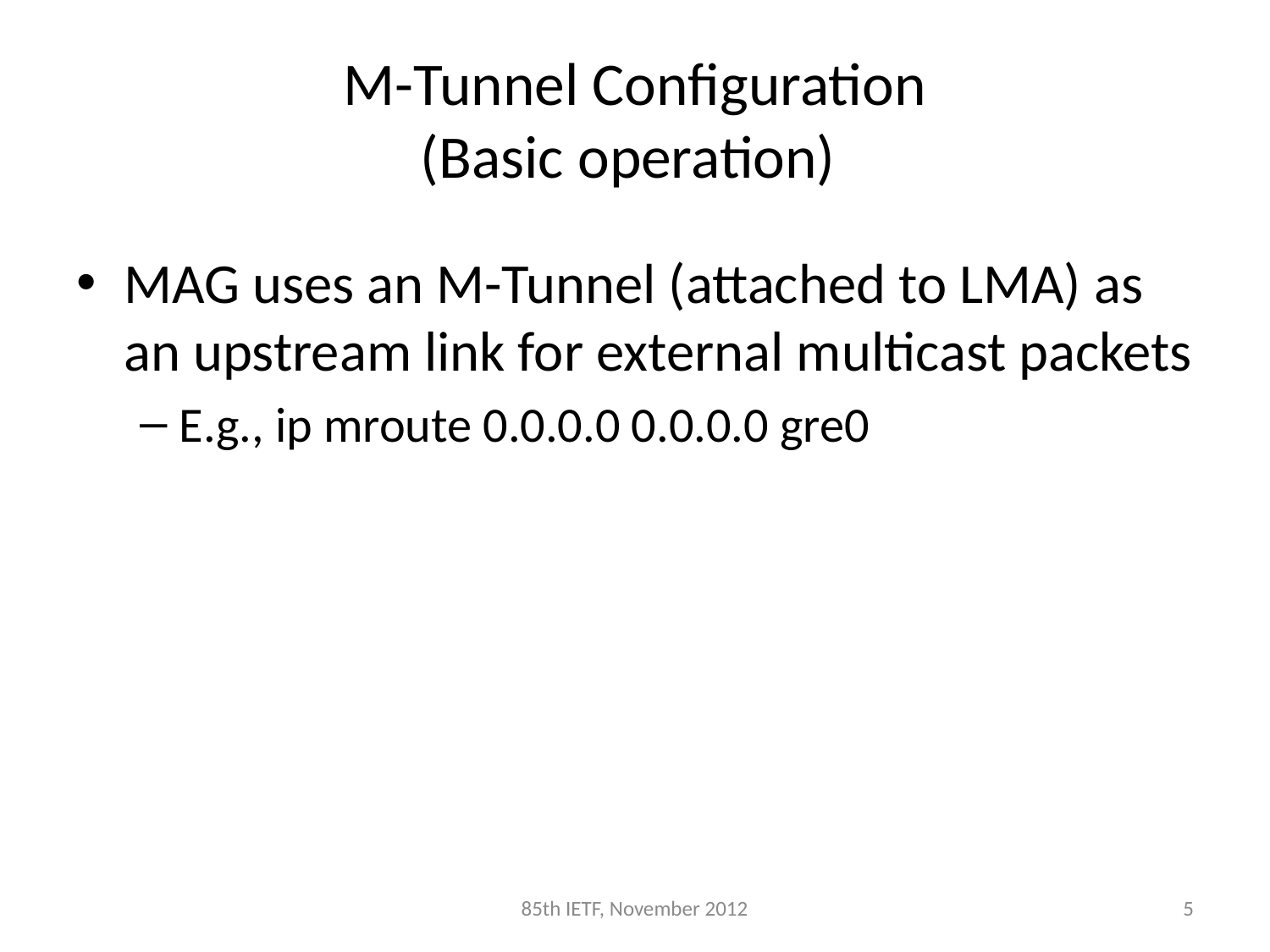

# M-Tunnel Configuration (Basic operation)
MAG uses an M-Tunnel (attached to LMA) as an upstream link for external multicast packets
E.g., ip mroute 0.0.0.0 0.0.0.0 gre0
85th IETF, November 2012
5